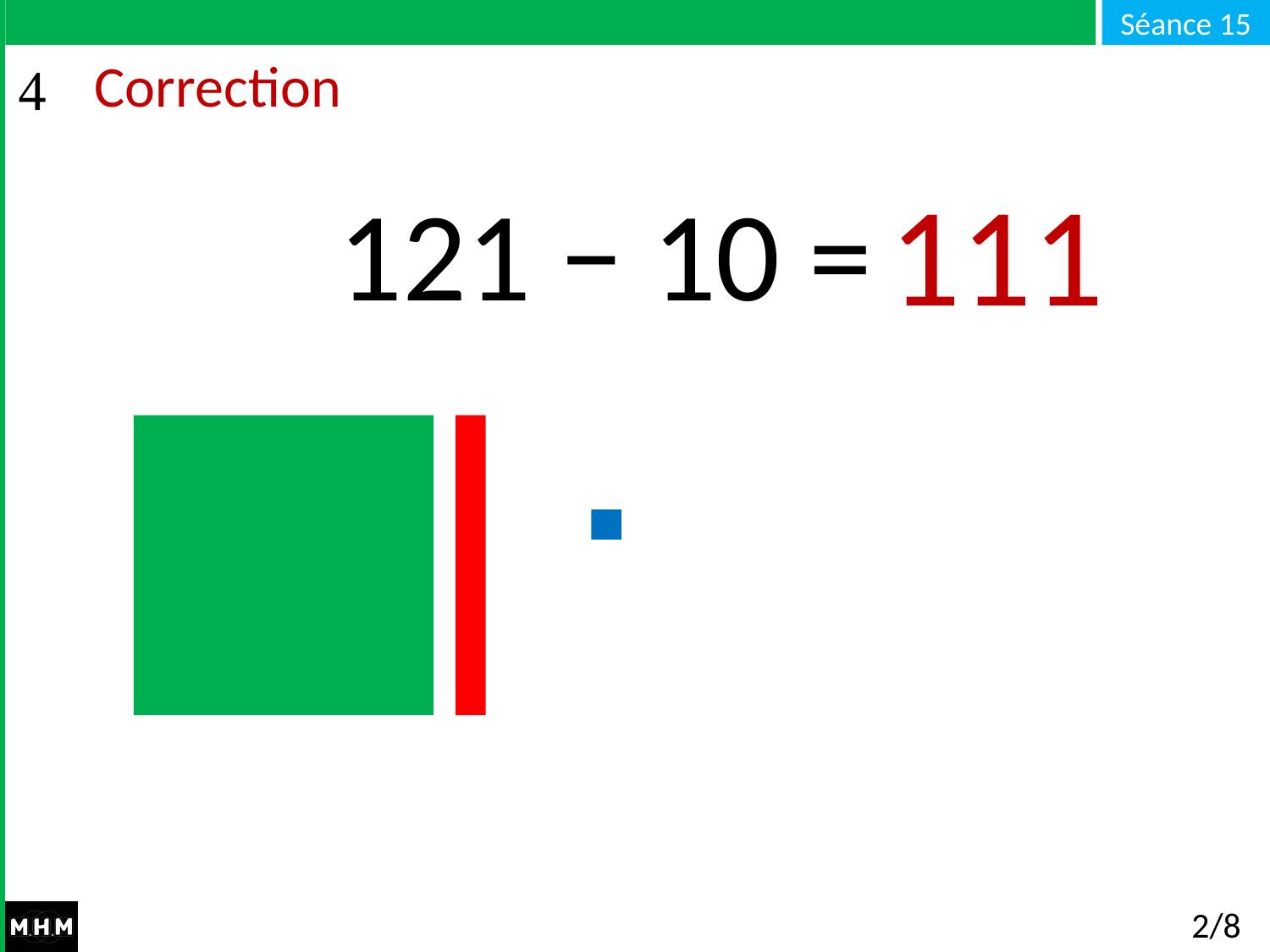

# Correction
111
121 − 10 = …

2/8